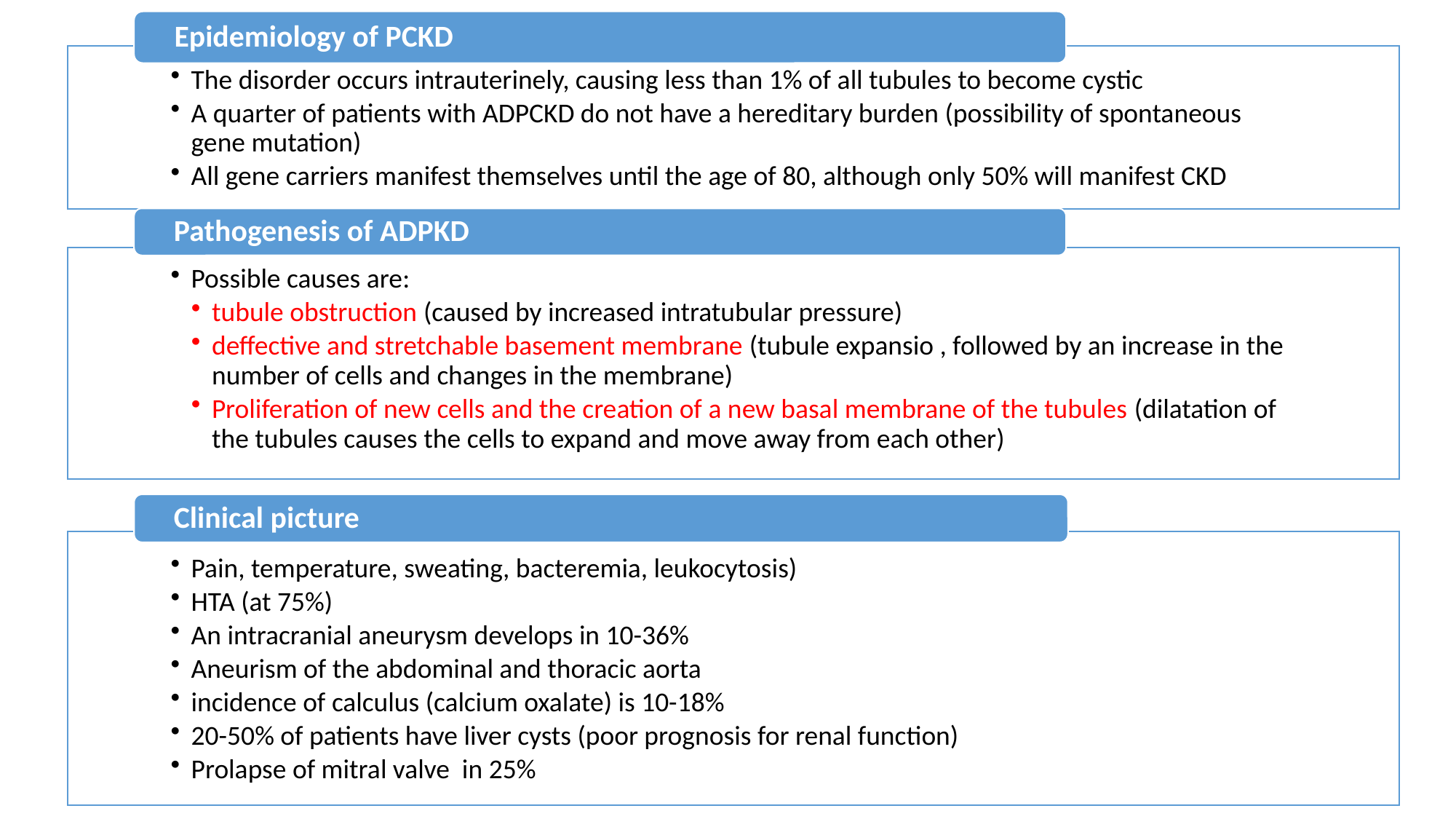

The disorder occurs intrauterinely, causing less than 1% of all tubules to become cystic
A quarter of patients with ADPCKD do not have a hereditary burden (possibility of spontaneous gene mutation)
All gene carriers manifest themselves until the age of 80, although only 50% will manifest CKD
Epidemiology of PCKD
Possible causes are:
tubule obstruction (caused by increased intratubular pressure)
deffective and stretchable basement membrane (tubule expansio , followed by an increase in the number of cells and changes in the membrane)
Proliferation of new cells and the creation of a new basal membrane of the tubules (dilatation of the tubules causes the cells to expand and move away from each other)
Pathogenesis of ADPKD
Pain, temperature, sweating, bacteremia, leukocytosis)
HTA (at 75%)
An intracranial aneurysm develops in 10-36%
Aneurism of the abdominal and thoracic aorta
incidence of calculus (calcium oxalate) is 10-18%
20-50% of patients have liver cysts (poor prognosis for renal function)
Prolapse of mitral valve  in 25%
Clinical picture